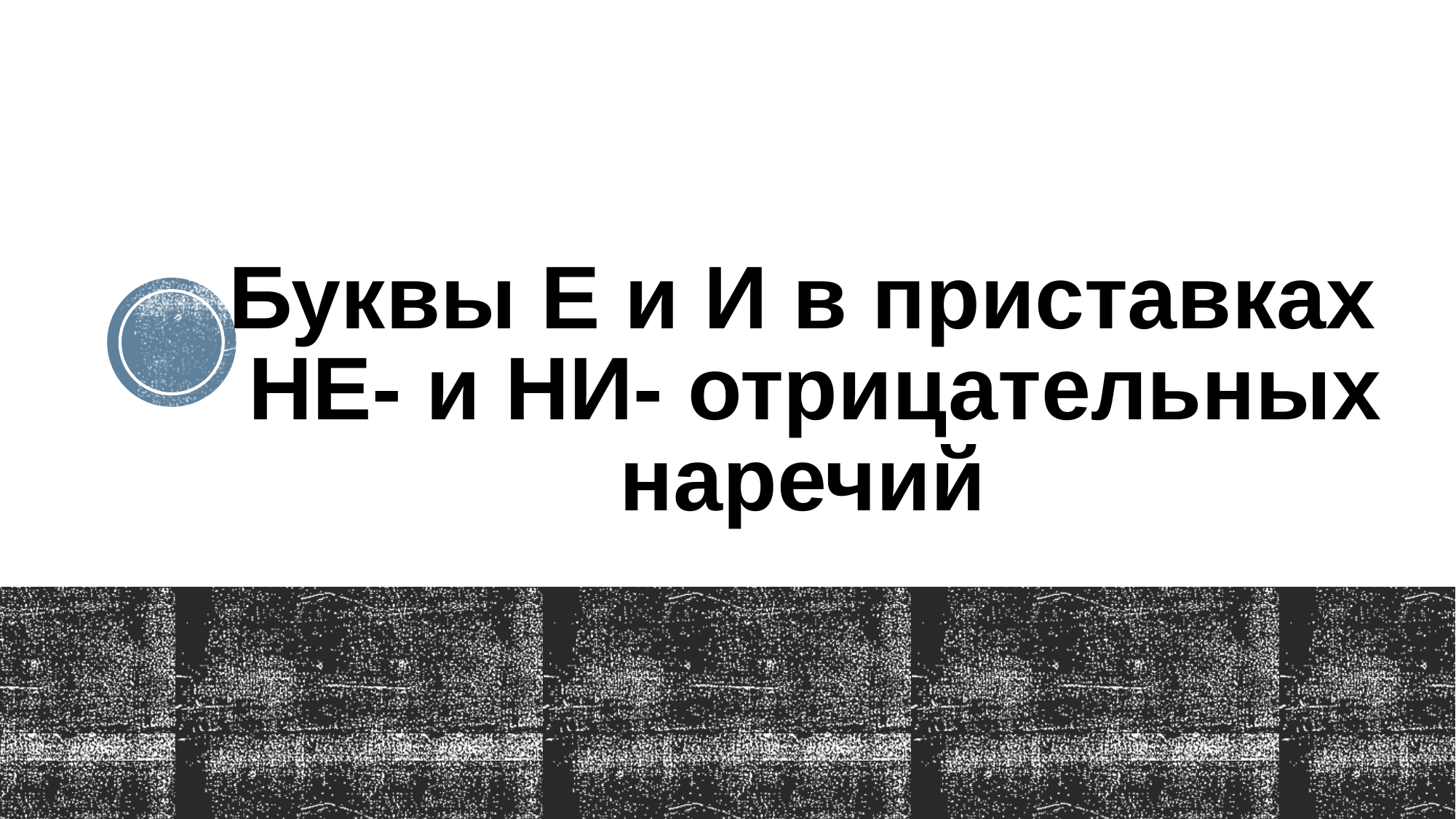

# Буквы Е и И в приставках НЕ- и НИ- отрицательных наречий